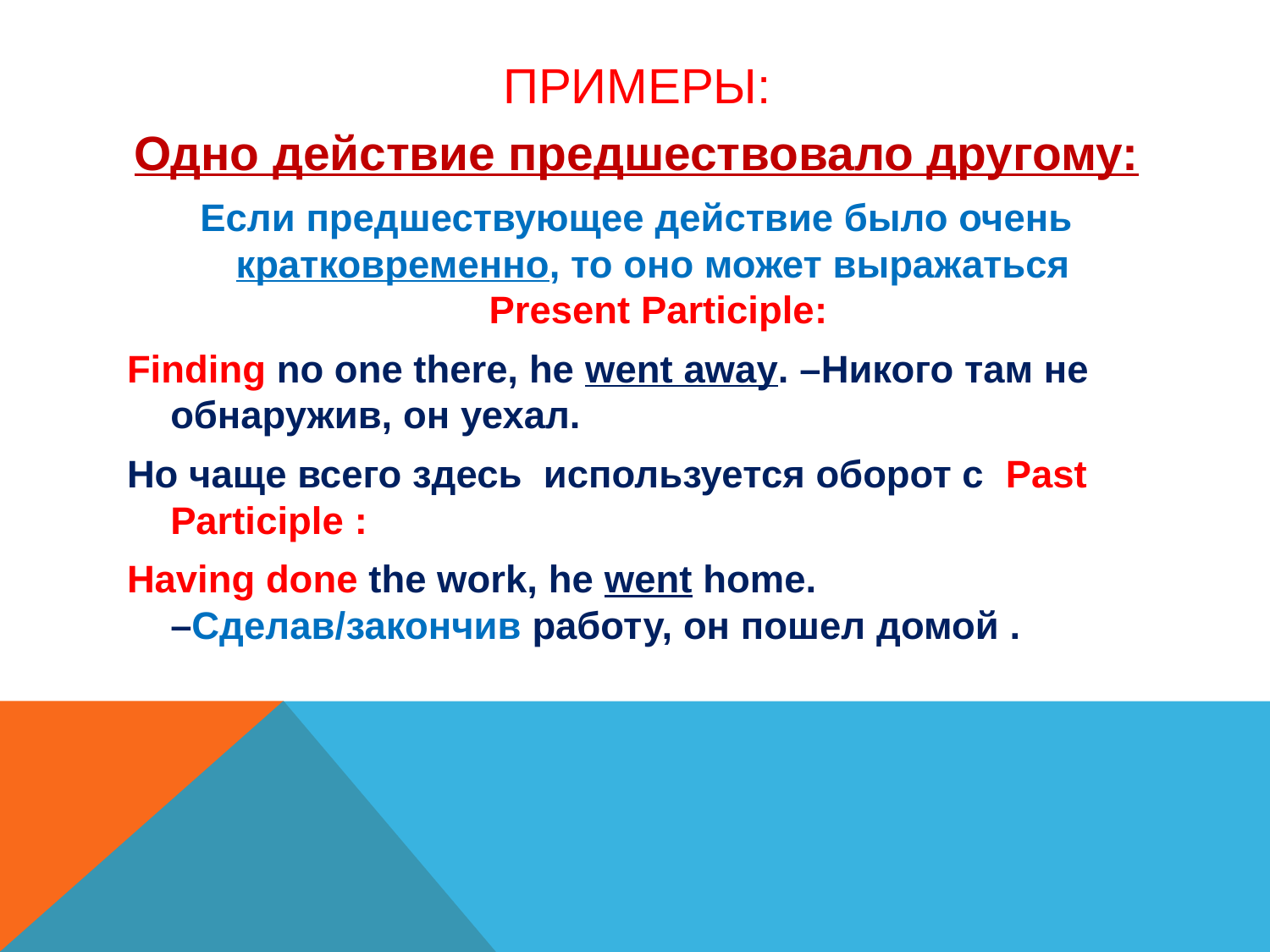

# Примеры:
Одно действие предшествовало другому:
Если предшествующее действие было очень кратковременно, то оно может выражаться  Present Participle:
Finding no one there, he went away. –Никого там не обнаружив, он уехал.
Но чаще всего здесь  используется оборот с  Past Participle :
Having done the work, he went home. –Сделав/закончив работу, он пошел домой .